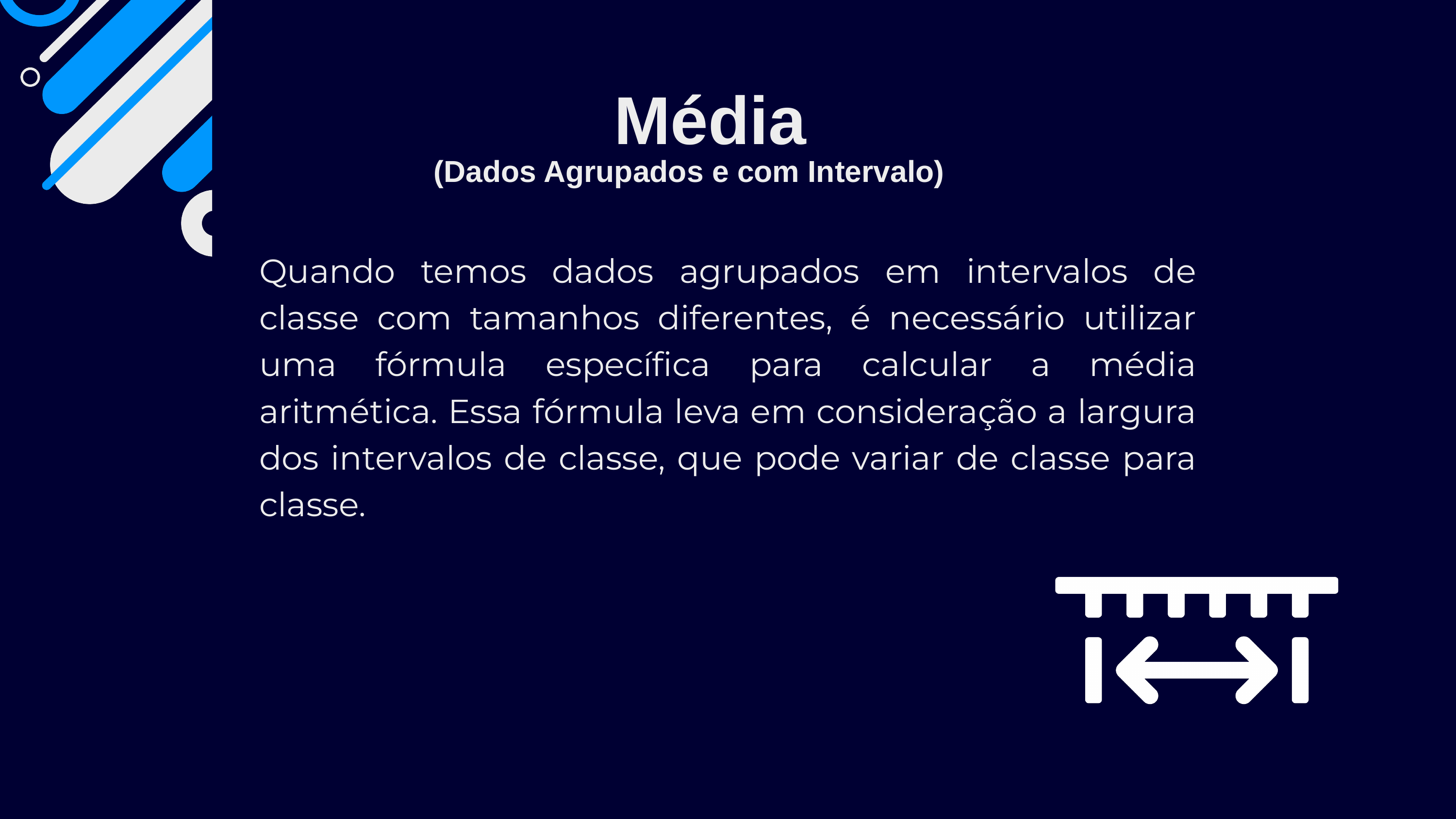

Média

(Dados Agrupados e com Intervalo)
Quando temos dados agrupados em intervalos de classe com tamanhos diferentes, é necessário utilizar uma fórmula específica para calcular a média aritmética. Essa fórmula leva em consideração a largura dos intervalos de classe, que pode variar de classe para classe.